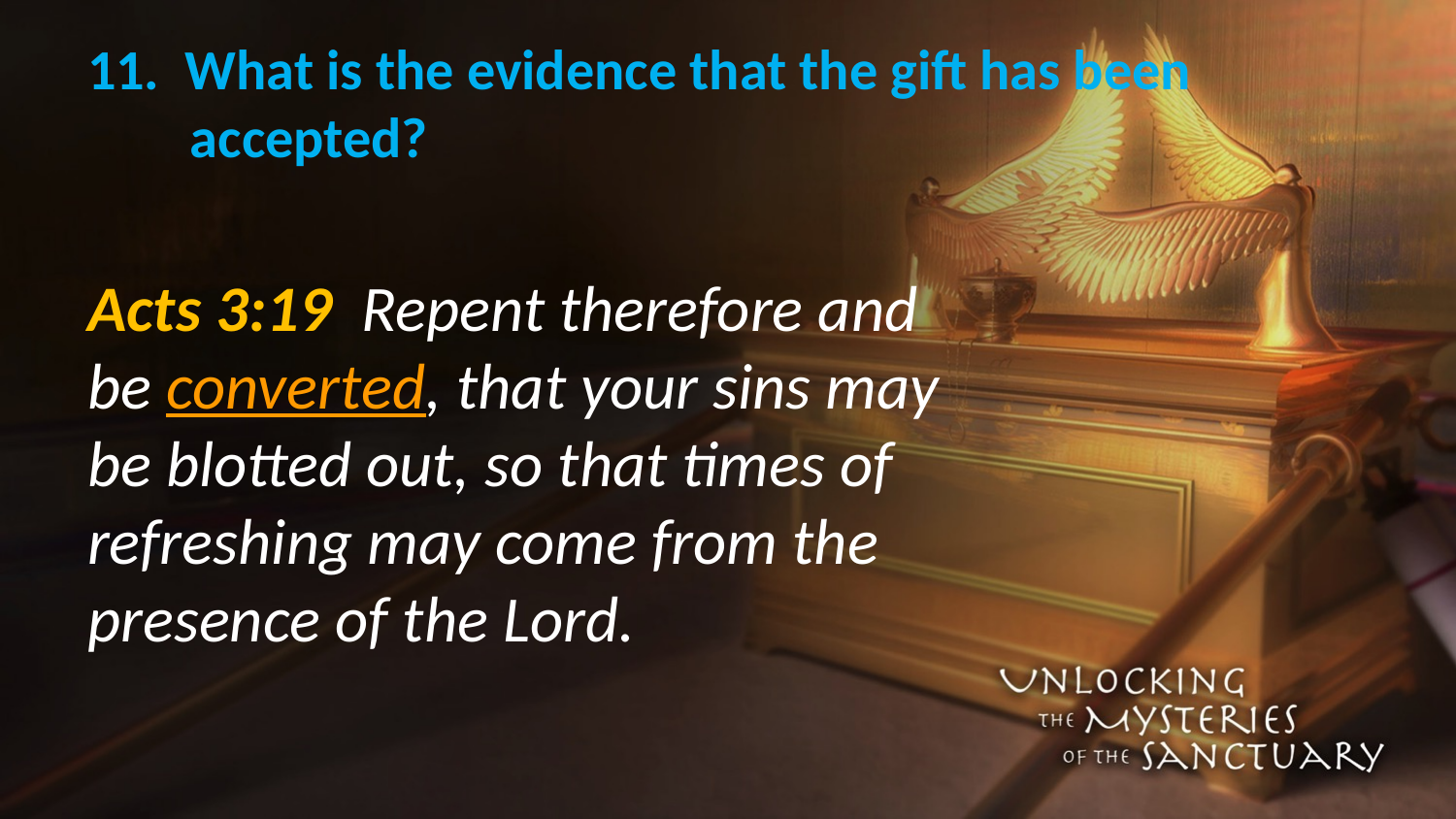

# 11.  What is the evidence that the gift has been accepted?

Acts 3:19  Repent therefore and be converted, that your sins may be blotted out, so that times of refreshing may come from the presence of the Lord.